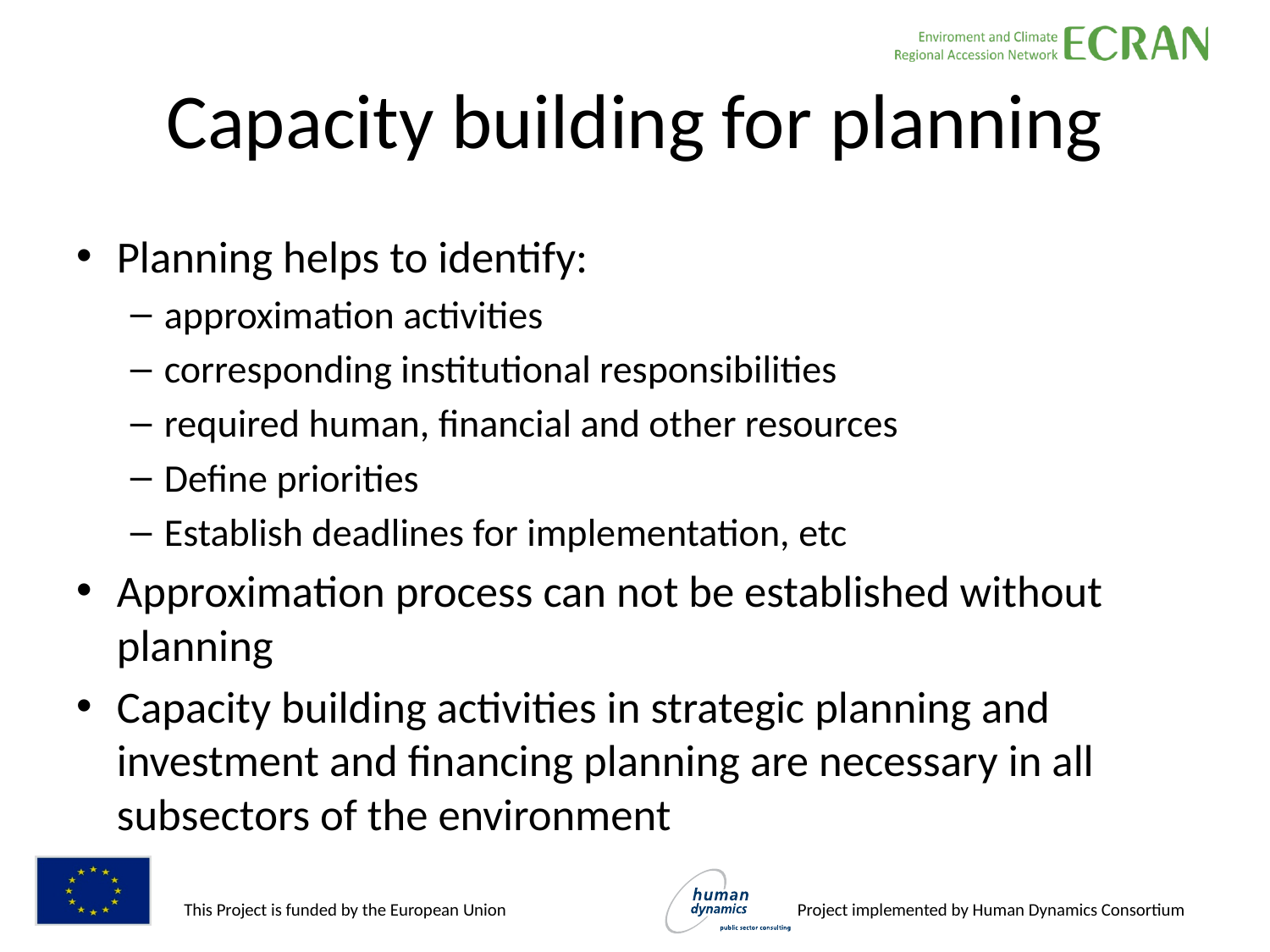

# Capacity building for planning
Planning helps to identify:
approximation activities
corresponding institutional responsibilities
required human, financial and other resources
Define priorities
Establish deadlines for implementation, etc
Approximation process can not be established without planning
Capacity building activities in strategic planning and investment and financing planning are necessary in all subsectors of the environment